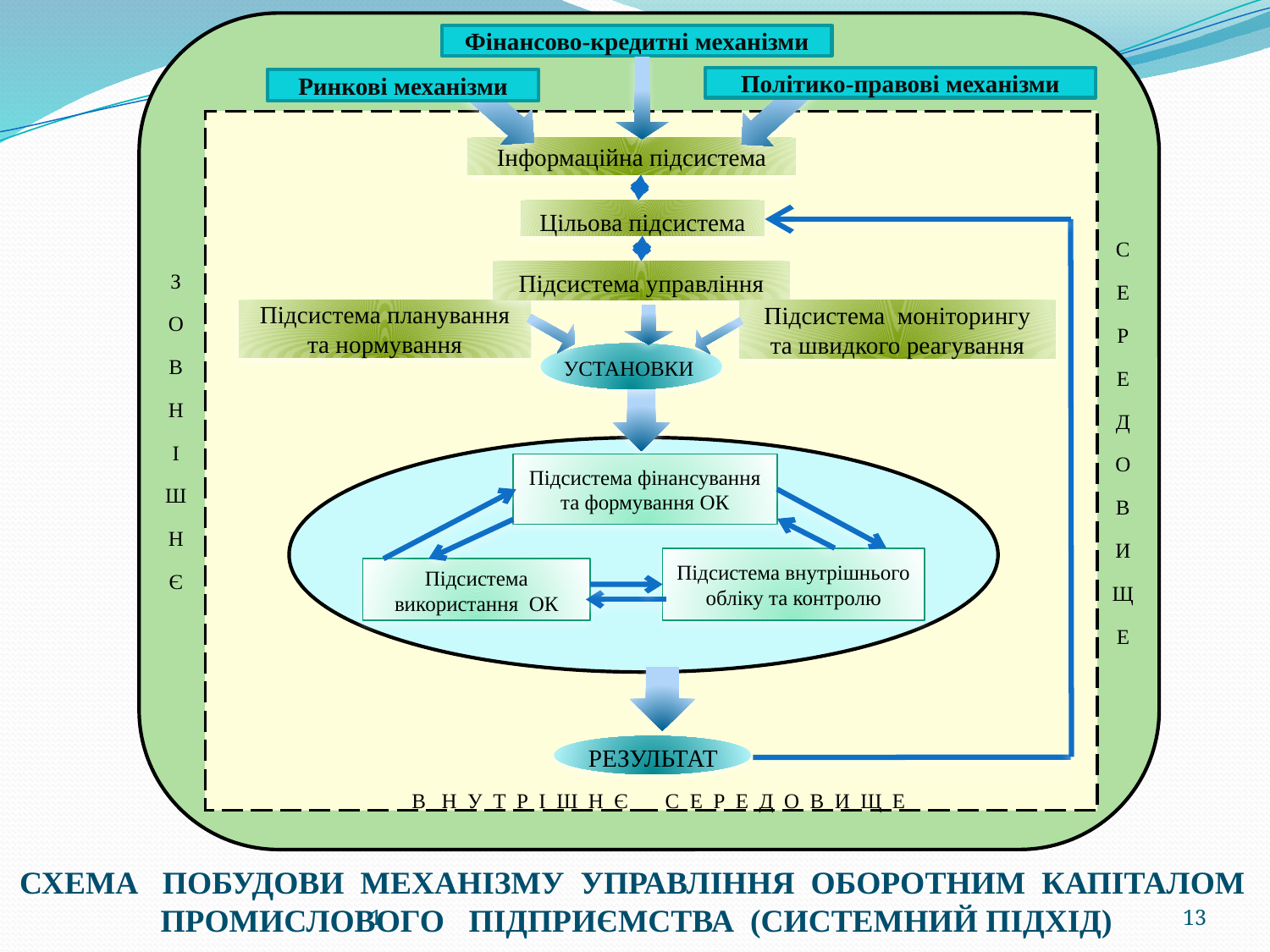

Політико-правові механізми
Ринкові механізми

Інформаційна підсистема
Цільова підсистема
Підсистема управління
Підсистема планування та нормування
Підсистема  моніторингу та швидкого реагування

Підсистема фінансування та формування ОК
Підсистема внутрішнього обліку та контролю
Підсистема використання  ОК

В   Н  У  Т  Р  І  Ш  Н  Є       С  Е  Р  Е  Д  О  В  И  Щ  Е

С
Е
Р
Е
Д
О
В
И
Щ
Е
З
О
В
Н
І
Ш
Н
Є

УСТАНОВКИ

РЕЗУЛЬТАТ

Фінансово-кредитні механізми

З
О
В
Н
І
Ш
Н
Є

СХЕМА   ПОБУДОВИ  МЕХАНІЗМУ  УПРАВЛІННЯ  ОБОРОТНИМ  КАПІТАЛОМ  ПРОМИСЛОВОГО   ПІДПРИЄМСТВА  (СИСТЕМНИЙ ПІДХІД)
1
13